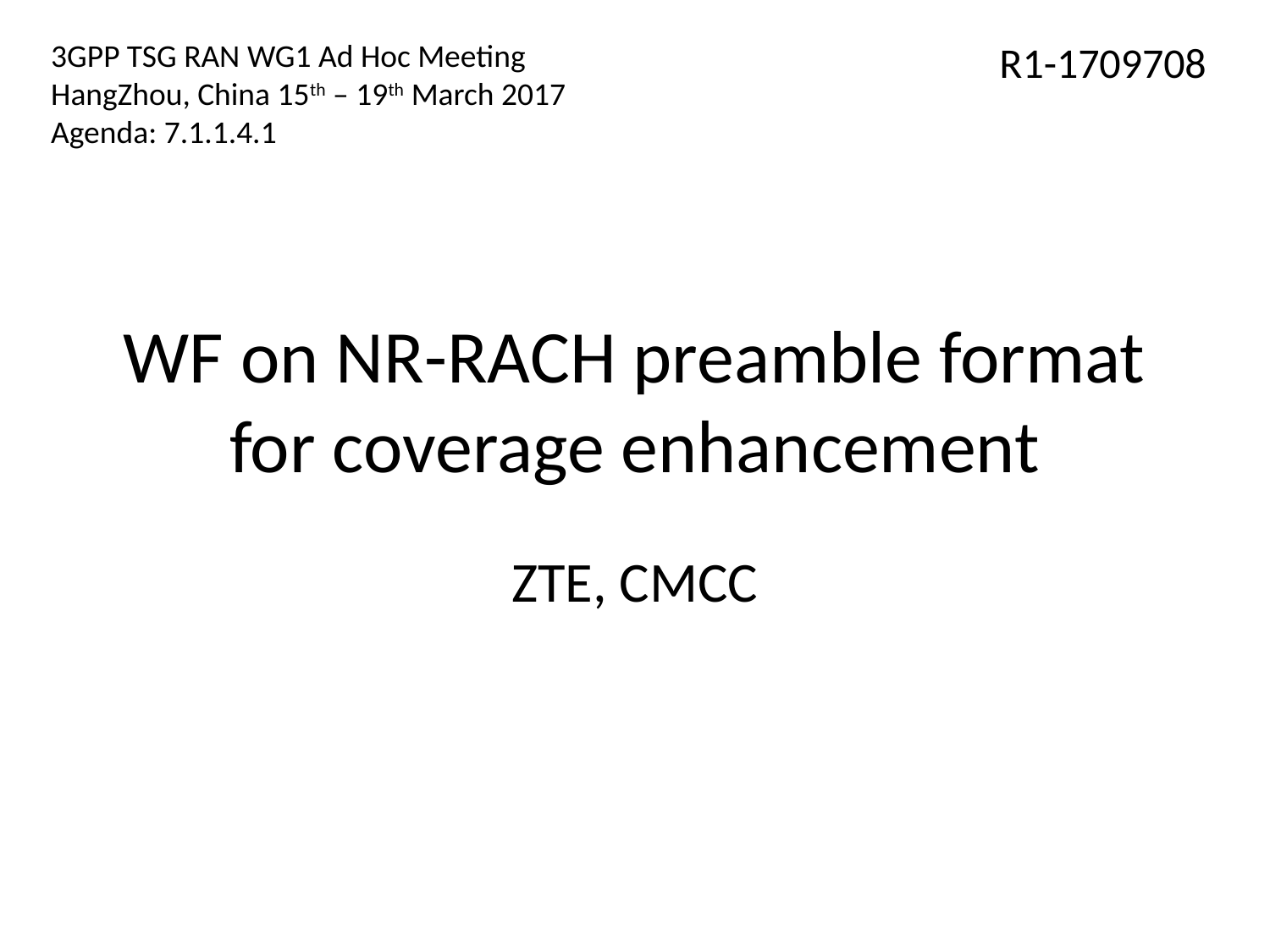

3GPP TSG RAN WG1 Ad Hoc Meeting
HangZhou, China 15th – 19th March 2017
Agenda: 7.1.1.4.1
R1-1709708
# WF on NR-RACH preamble format for coverage enhancement
ZTE, CMCC